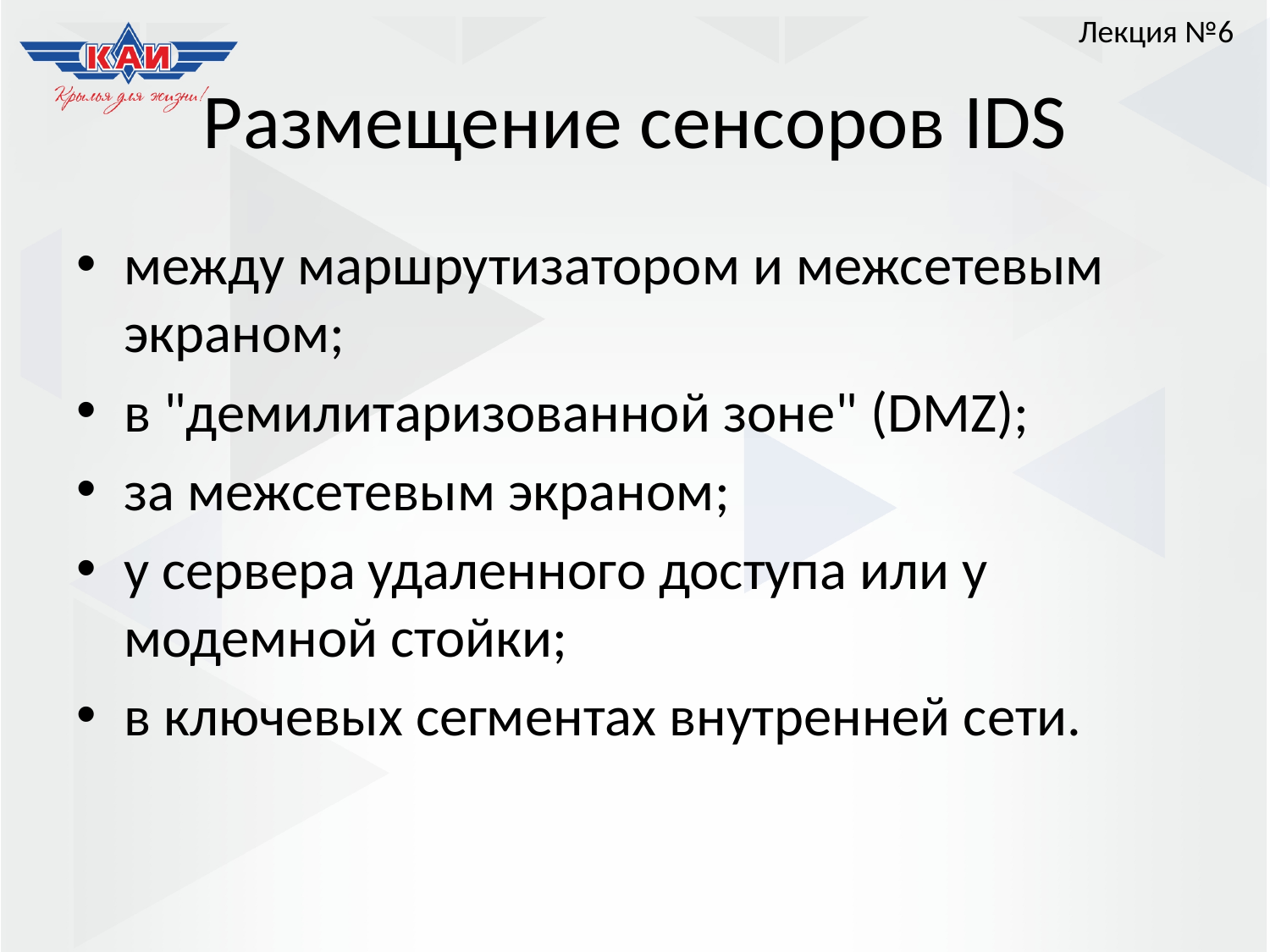

Лекция №6
# Размещение сенсоров IDS
между маршрутизатором и межсетевым экраном;
в "демилитаризованной зоне" (DMZ);
за межсетевым экраном;
у сервера удаленного доступа или у модемной стойки;
в ключевых сегментах внутренней сети.